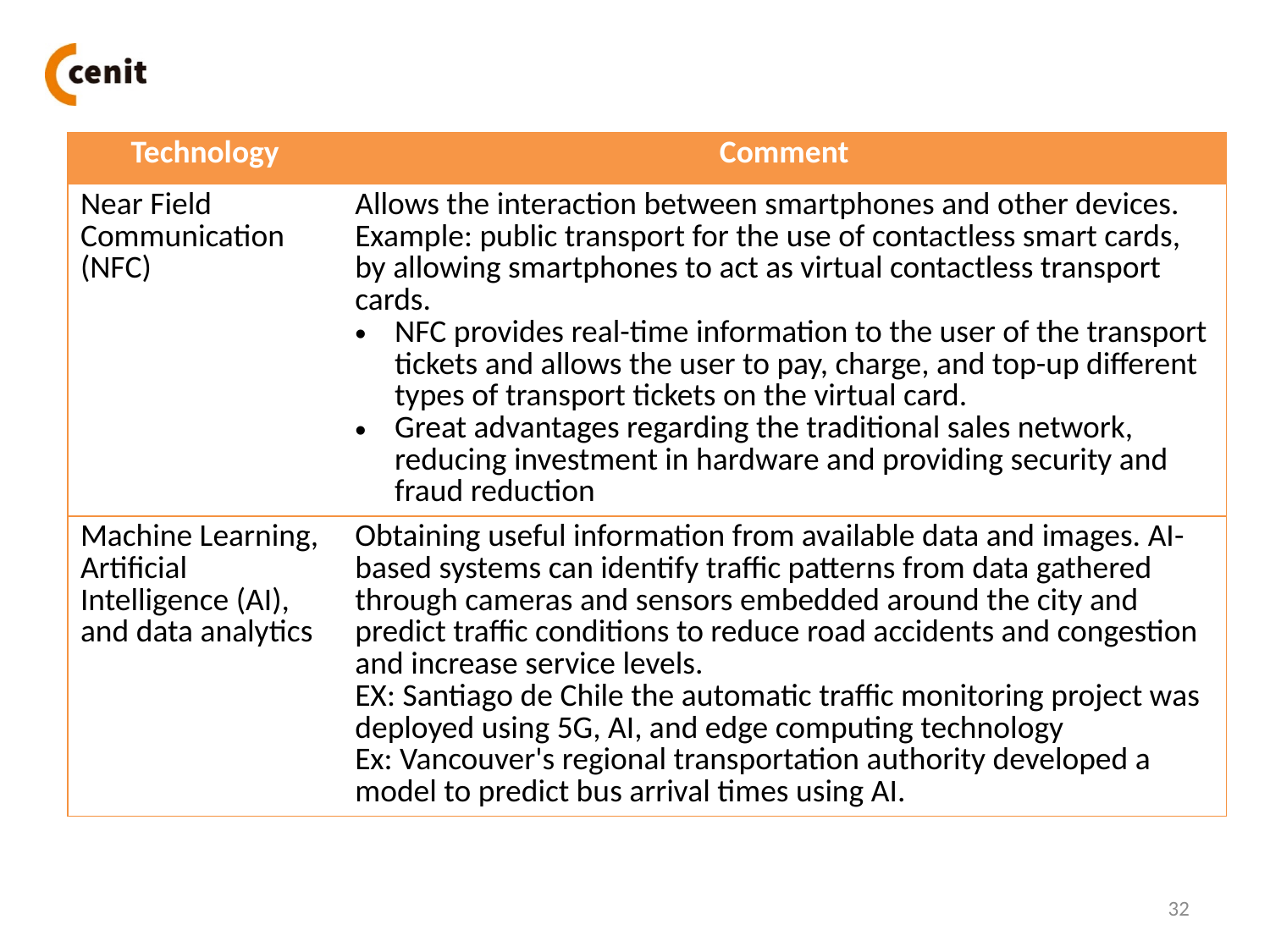

| Technology | Comment |
| --- | --- |
| Near Field Communication (NFC) | Allows the interaction between smartphones and other devices. Example: public transport for the use of contactless smart cards, by allowing smartphones to act as virtual contactless transport cards. NFC provides real-time information to the user of the transport tickets and allows the user to pay, charge, and top-up different types of transport tickets on the virtual card. Great advantages regarding the traditional sales network, reducing investment in hardware and providing security and fraud reduction |
| Machine Learning, Artificial Intelligence (AI), and data analytics | Obtaining useful information from available data and images. AI-based systems can identify traffic patterns from data gathered through cameras and sensors embedded around the city and predict traffic conditions to reduce road accidents and congestion and increase service levels. EX: Santiago de Chile the automatic traffic monitoring project was deployed using 5G, AI, and edge computing technology Ex: Vancouver's regional transportation authority developed a model to predict bus arrival times using AI. |
32